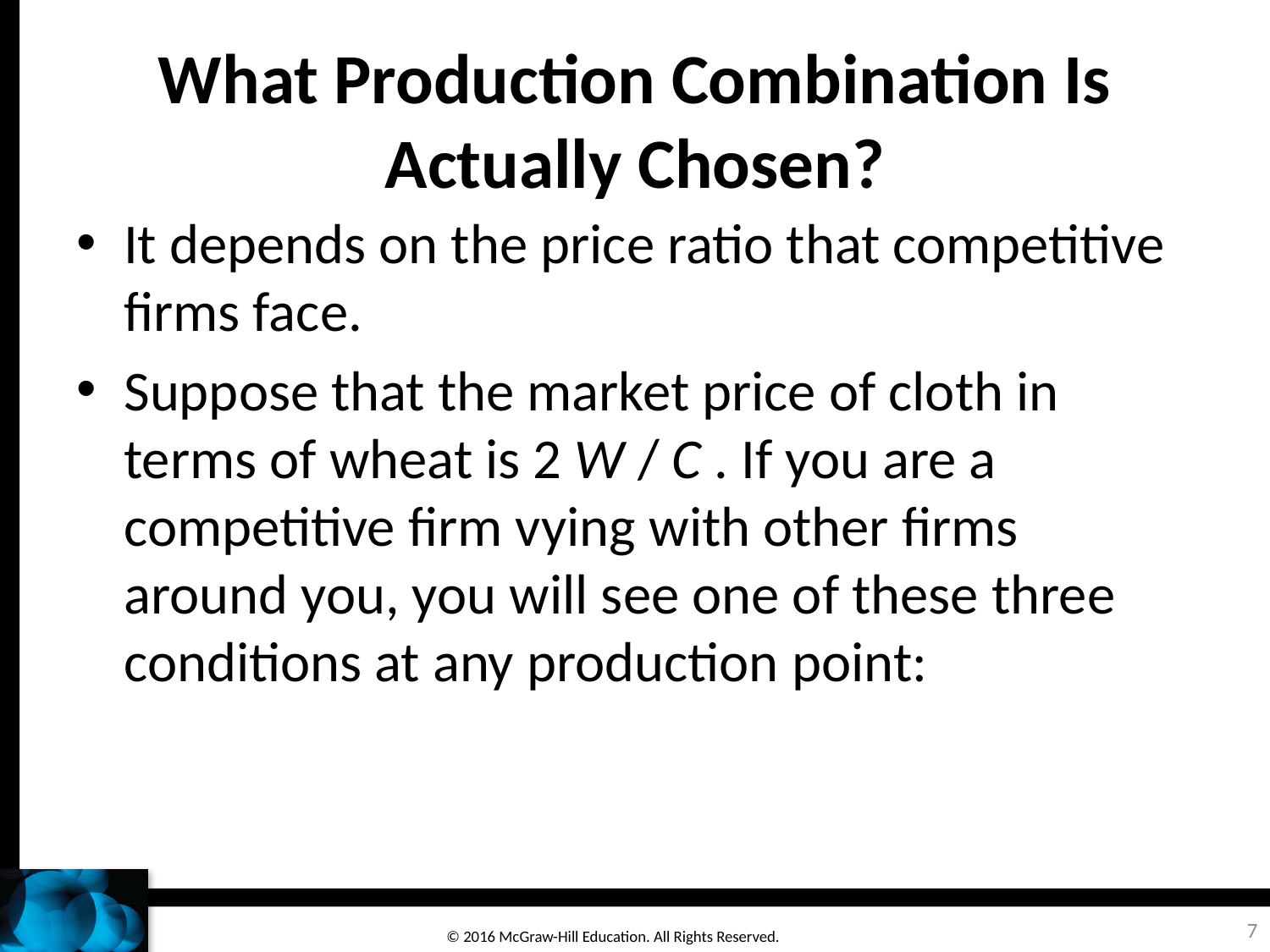

# What Production Combination Is Actually Chosen?
It depends on the price ratio that competitive firms face.
Suppose that the market price of cloth in terms of wheat is 2 W / C . If you are a competitive firm vying with other firms around you, you will see one of these three conditions at any production point:
7
© 2016 McGraw-Hill Education. All Rights Reserved.